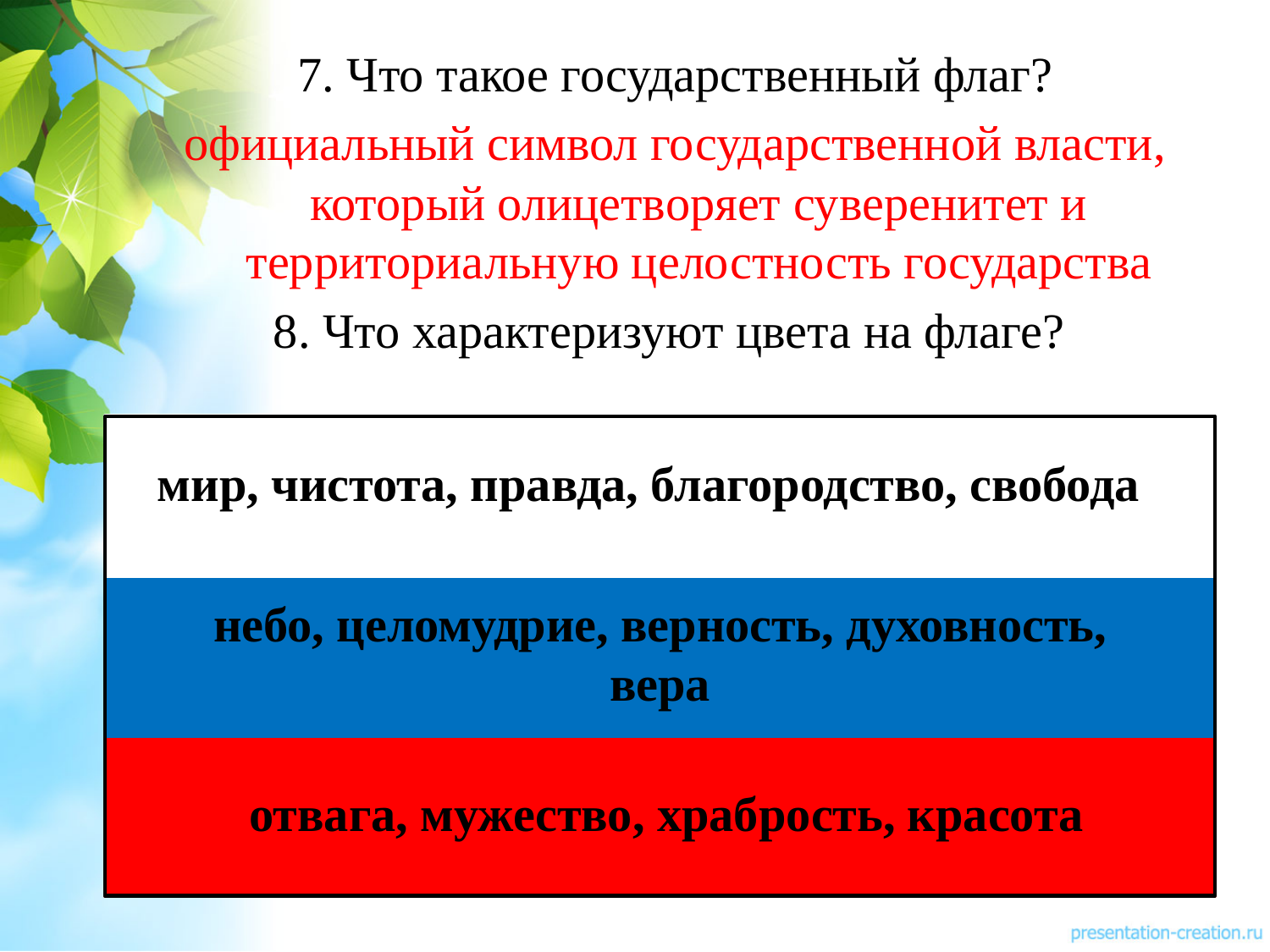

7. Что такое государственный флаг?
официальный символ государственной власти, который олицетворяет суверенитет и территориальную целостность государства
8. Что характеризуют цвета на флаге?

мир, чистота, правда, благородство, свобода

небо, целомудрие, верность, духовность, вера

отвага, мужество, храбрость, красота